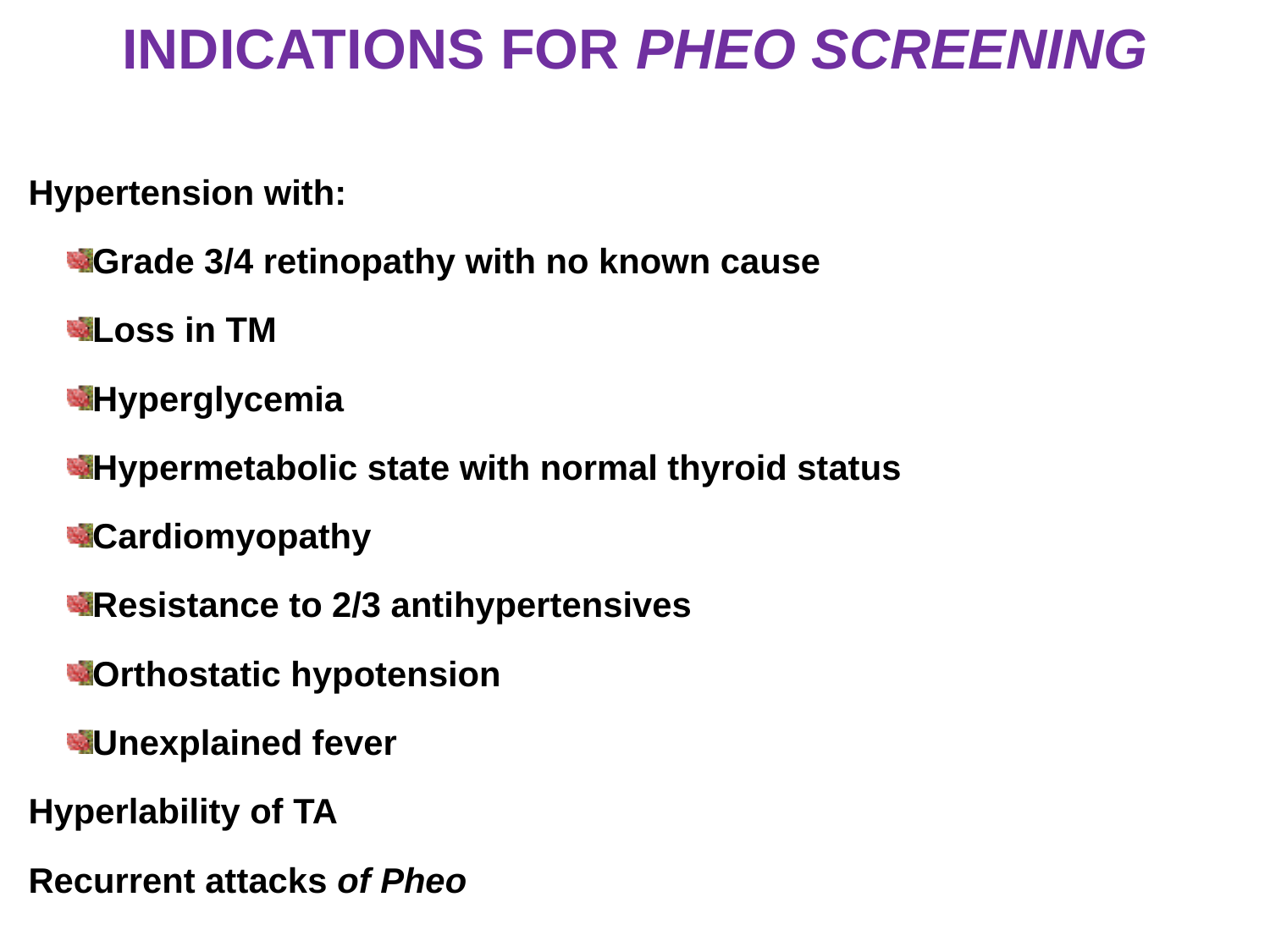

INDICATIONS FOR PHEO SCREENING
Hypertension with:
Grade 3/4 retinopathy with no known cause
Loss in TM
Hyperglycemia
Hypermetabolic state with normal thyroid status
Cardiomyopathy
Resistance to 2/3 antihypertensives
Orthostatic hypotension
Unexplained fever
Hyperlability of TA
Recurrent attacks of Pheo